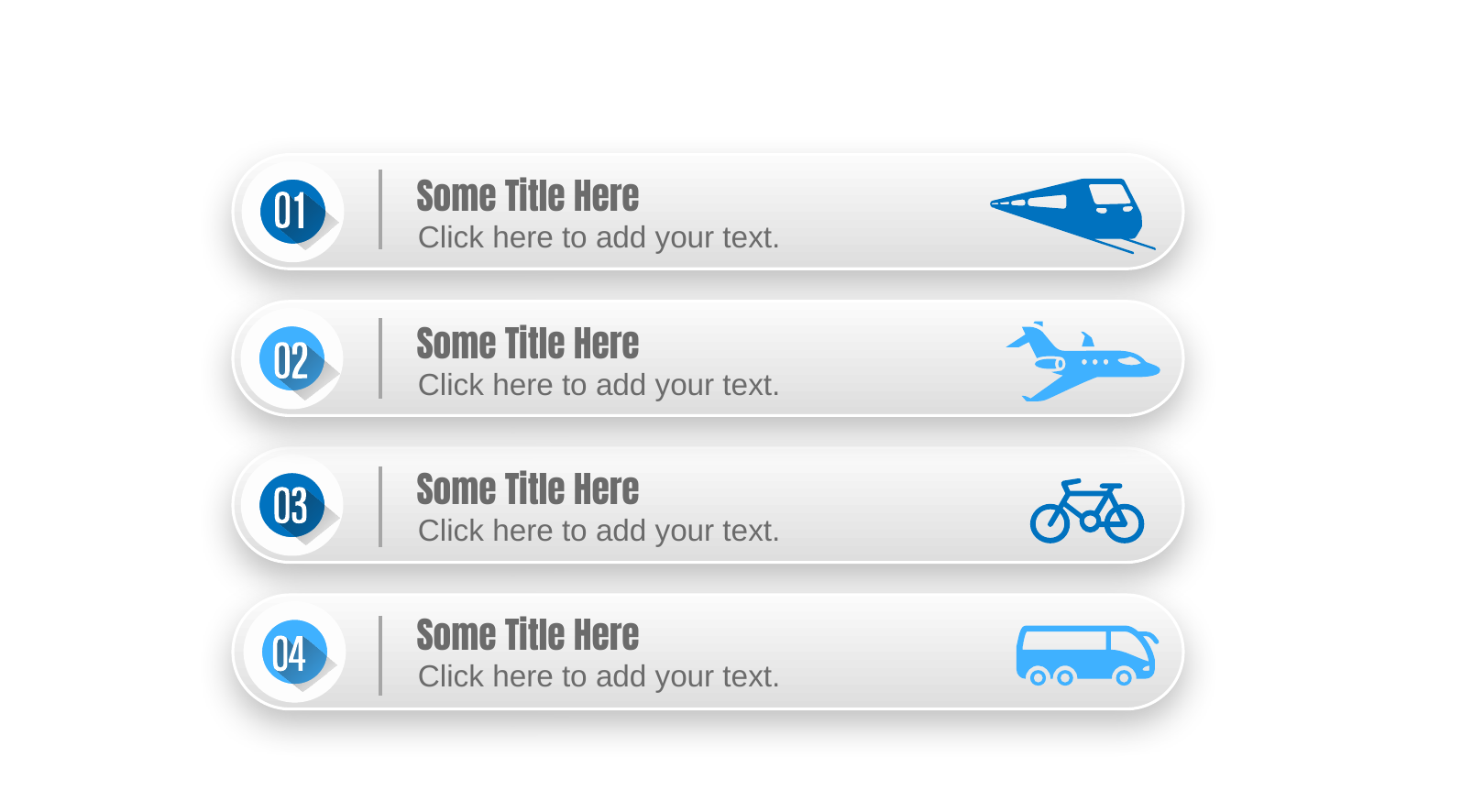

Some Title Here

Click here to add your text.

Some Title Here

Click here to add your text.

Some Title Here

Click here to add your text.

Some Title Here

Click here to add your text.